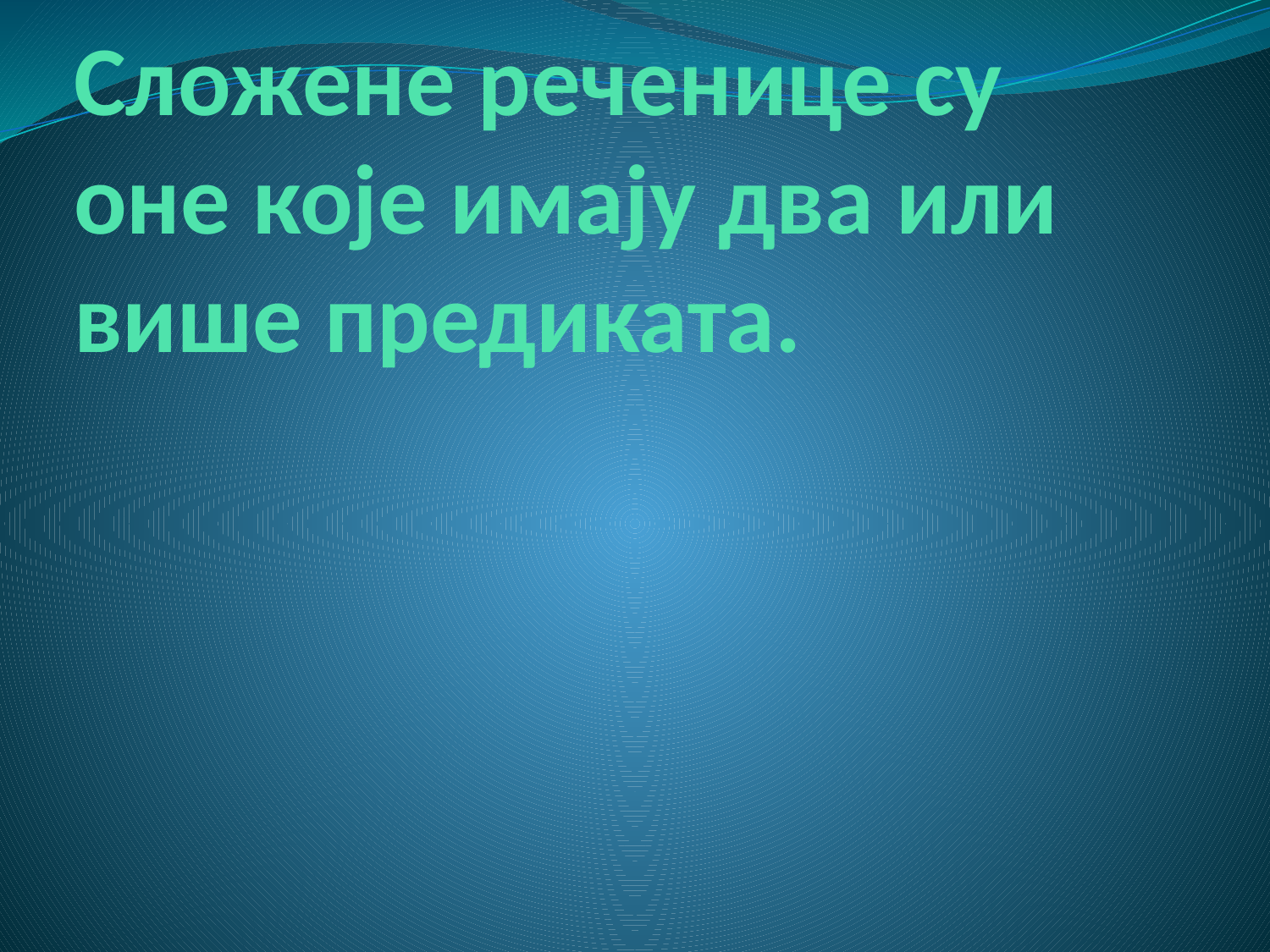

# Сложене реченице су оне које имају два или више предиката.